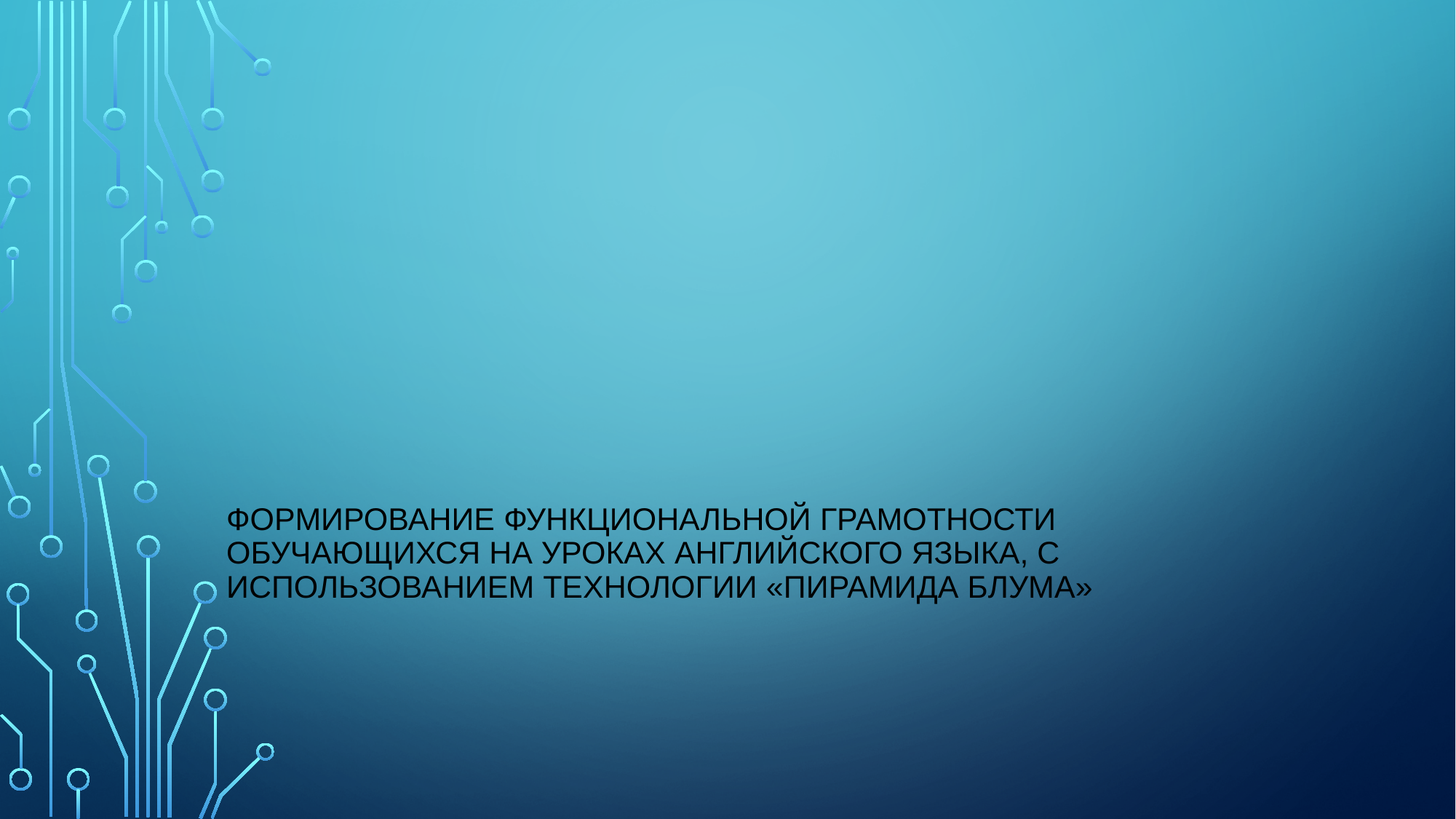

# Формирование Функциональной грамотности обучающихся на уроках английского языка, с использованием технологии «Пирамида Блума»